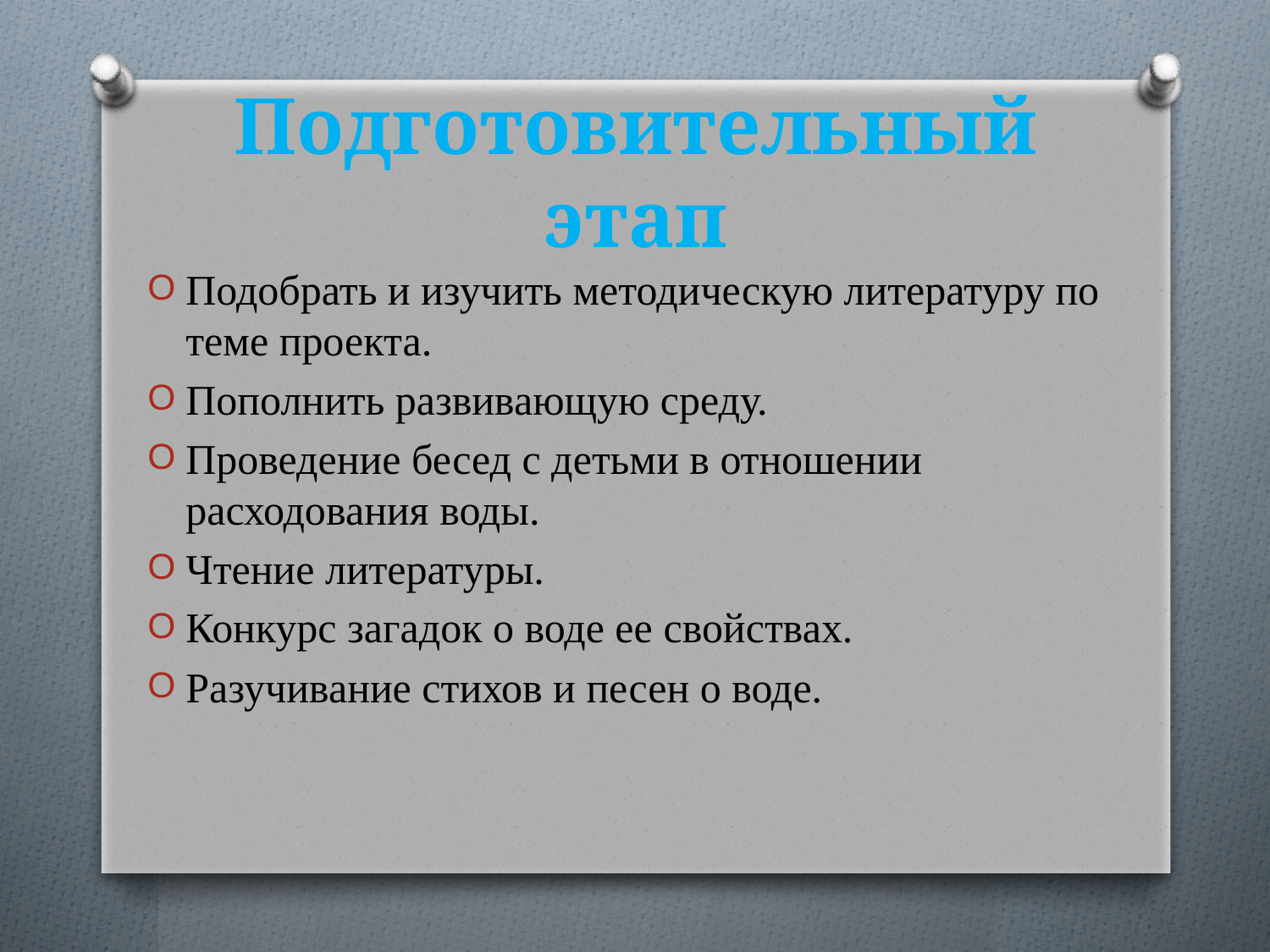

# Подготовительный этап
Подобрать и изучить методическую литературу по теме проекта.
Пополнить развивающую среду.
Проведение бесед с детьми в отношении расходования воды.
Чтение литературы.
Конкурс загадок о воде ее свойствах.
Разучивание стихов и песен о воде.